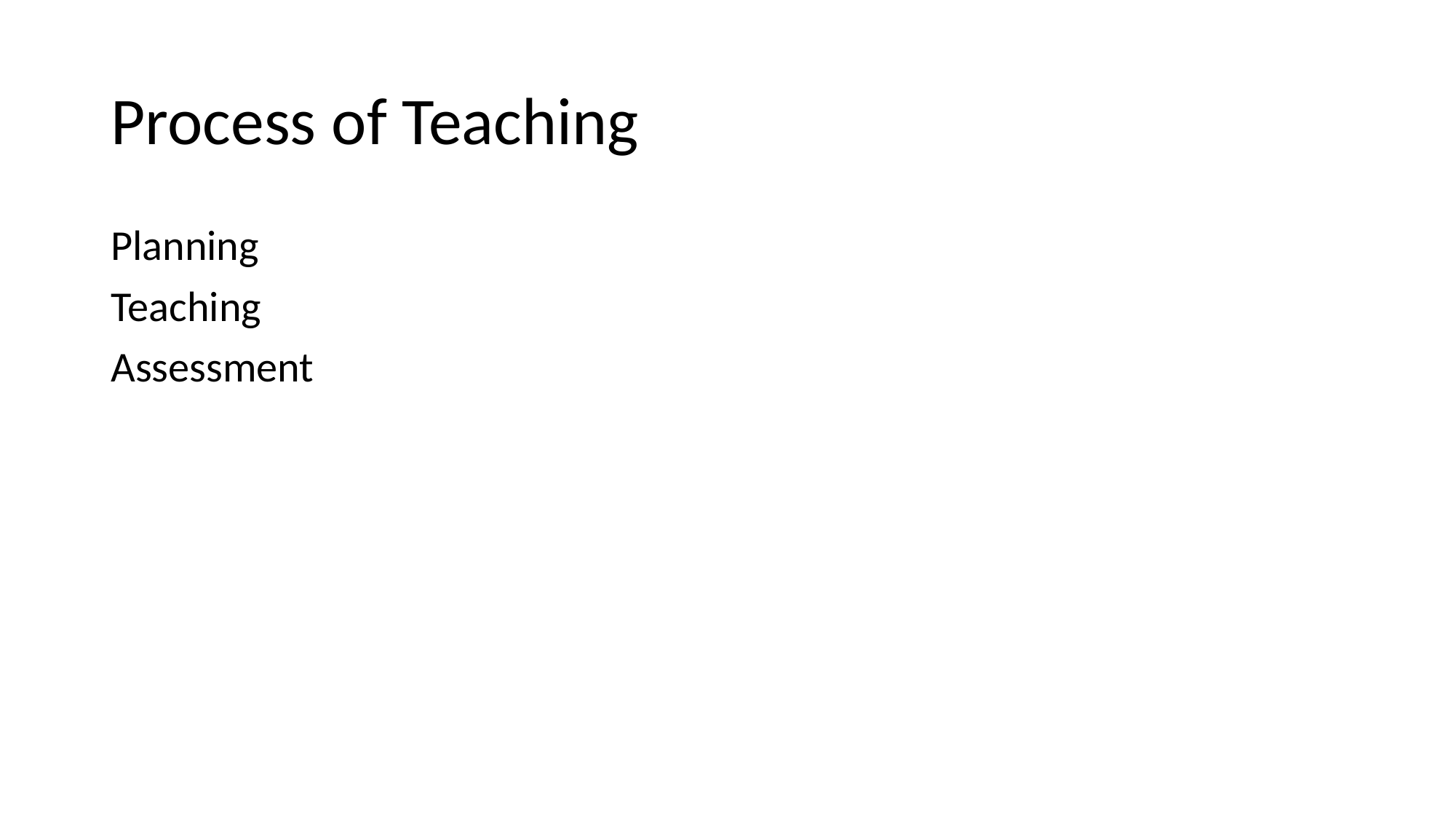

# Process of Teaching
Planning
Teaching
Assessment